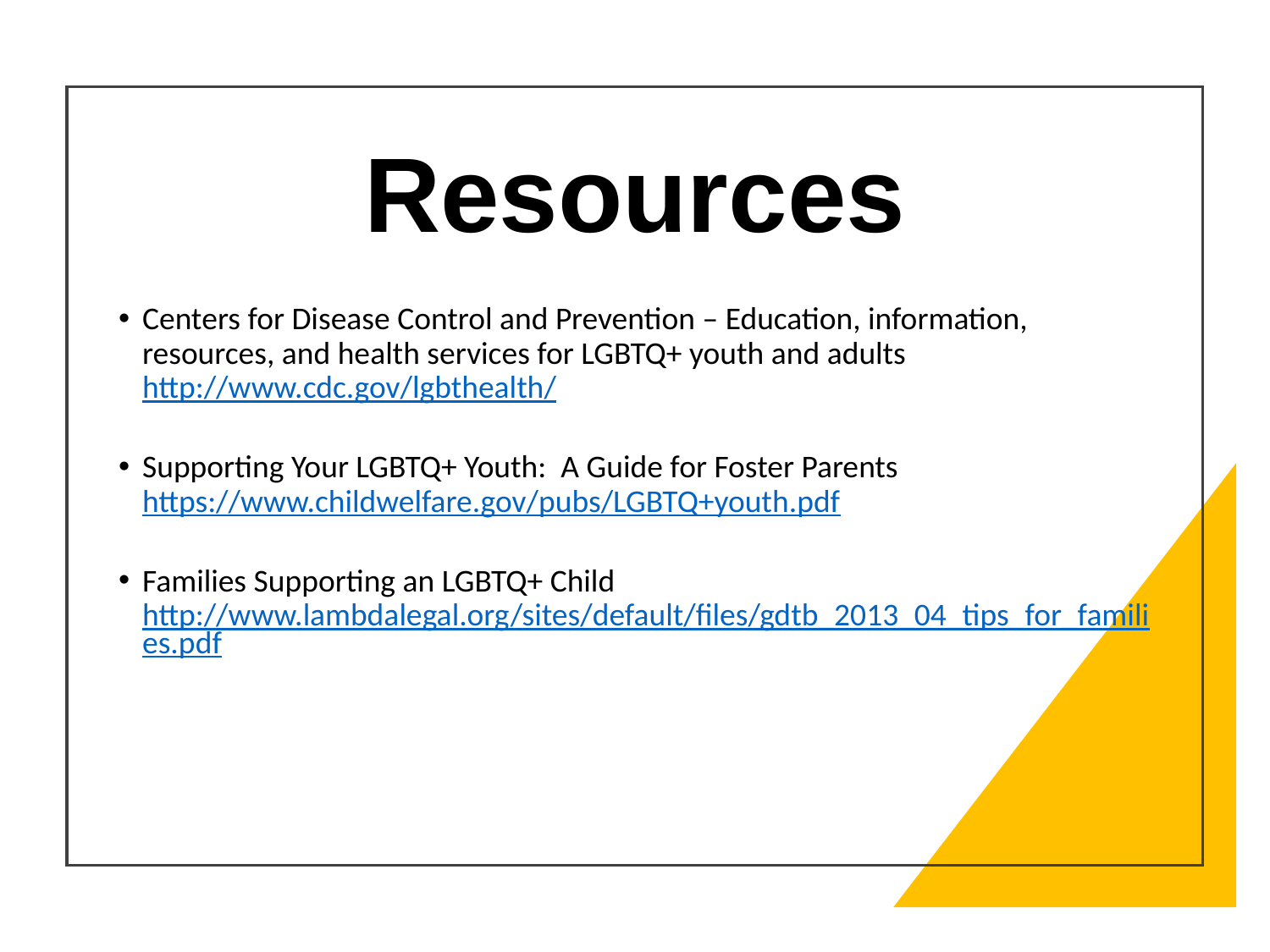

# Resources
Centers for Disease Control and Prevention – Education, information, resources, and health services for LGBTQ+ youth and adults http://www.cdc.gov/lgbthealth/

Supporting Your LGBTQ+ Youth:  A Guide for Foster Parents https://www.childwelfare.gov/pubs/LGBTQ+youth.pdf

Families Supporting an LGBTQ+ Child http://www.lambdalegal.org/sites/default/files/gdtb_2013_04_tips_for_families.pdf